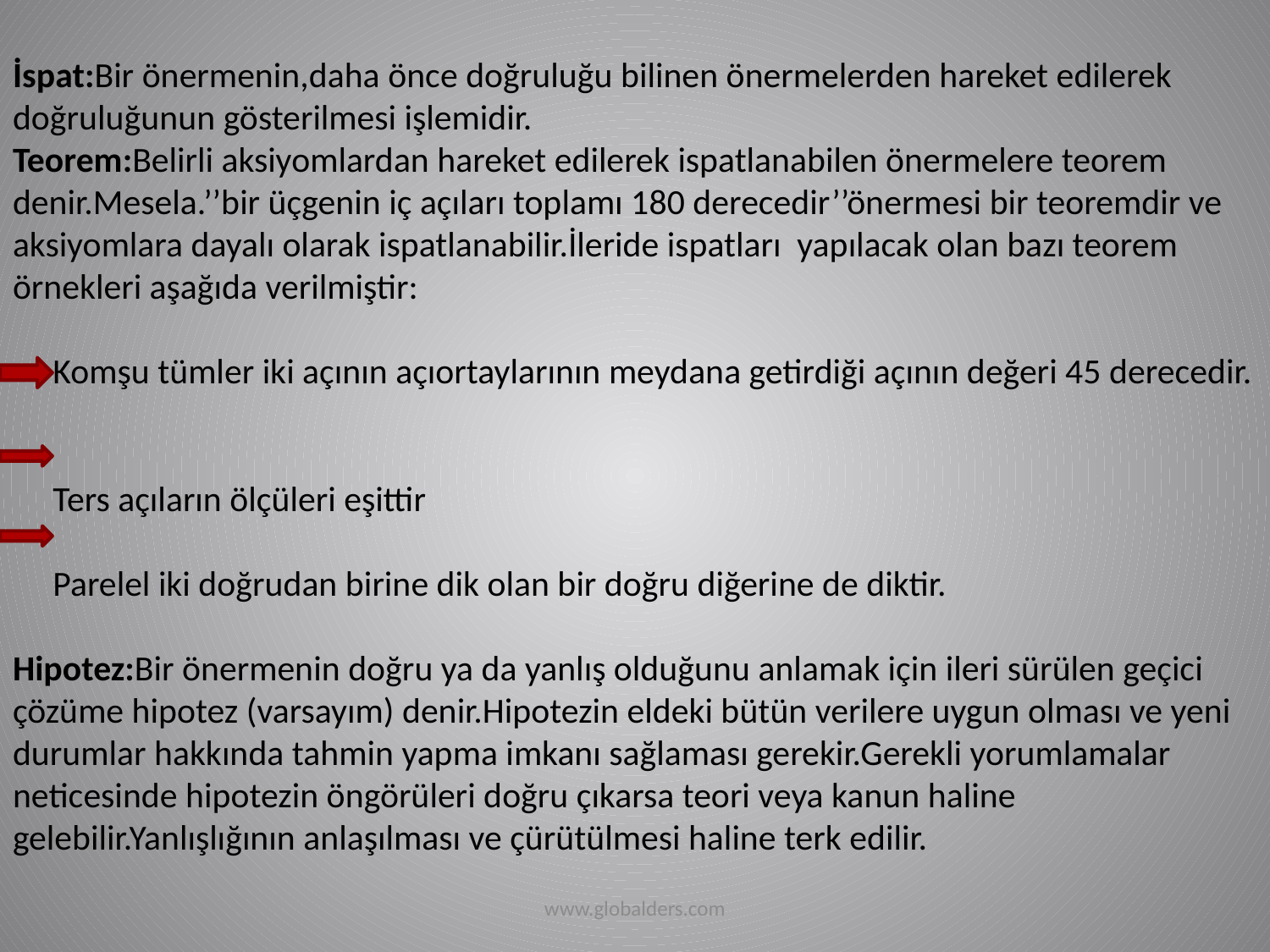

# İspat:Bir önermenin,daha önce doğruluğu bilinen önermelerden hareket edilerek doğruluğunun gösterilmesi işlemidir. Teorem:Belirli aksiyomlardan hareket edilerek ispatlanabilen önermelere teorem denir.Mesela.’’bir üçgenin iç açıları toplamı 180 derecedir’’önermesi bir teoremdir ve aksiyomlara dayalı olarak ispatlanabilir.İleride ispatları  yapılacak olan bazı teorem örnekleri aşağıda verilmiştir: Komşu tümler iki açının açıortaylarının meydana getirdiği açının değeri 45 derecedir. Ters açıların ölçüleri eşittir Parelel iki doğrudan birine dik olan bir doğru diğerine de diktir. Hipotez:Bir önermenin doğru ya da yanlış olduğunu anlamak için ileri sürülen geçici çözüme hipotez (varsayım) denir.Hipotezin eldeki bütün verilere uygun olması ve yeni durumlar hakkında tahmin yapma imkanı sağlaması gerekir.Gerekli yorumlamalar neticesinde hipotezin öngörüleri doğru çıkarsa teori veya kanun haline gelebilir.Yanlışlığının anlaşılması ve çürütülmesi haline terk edilir.

www.globalders.com